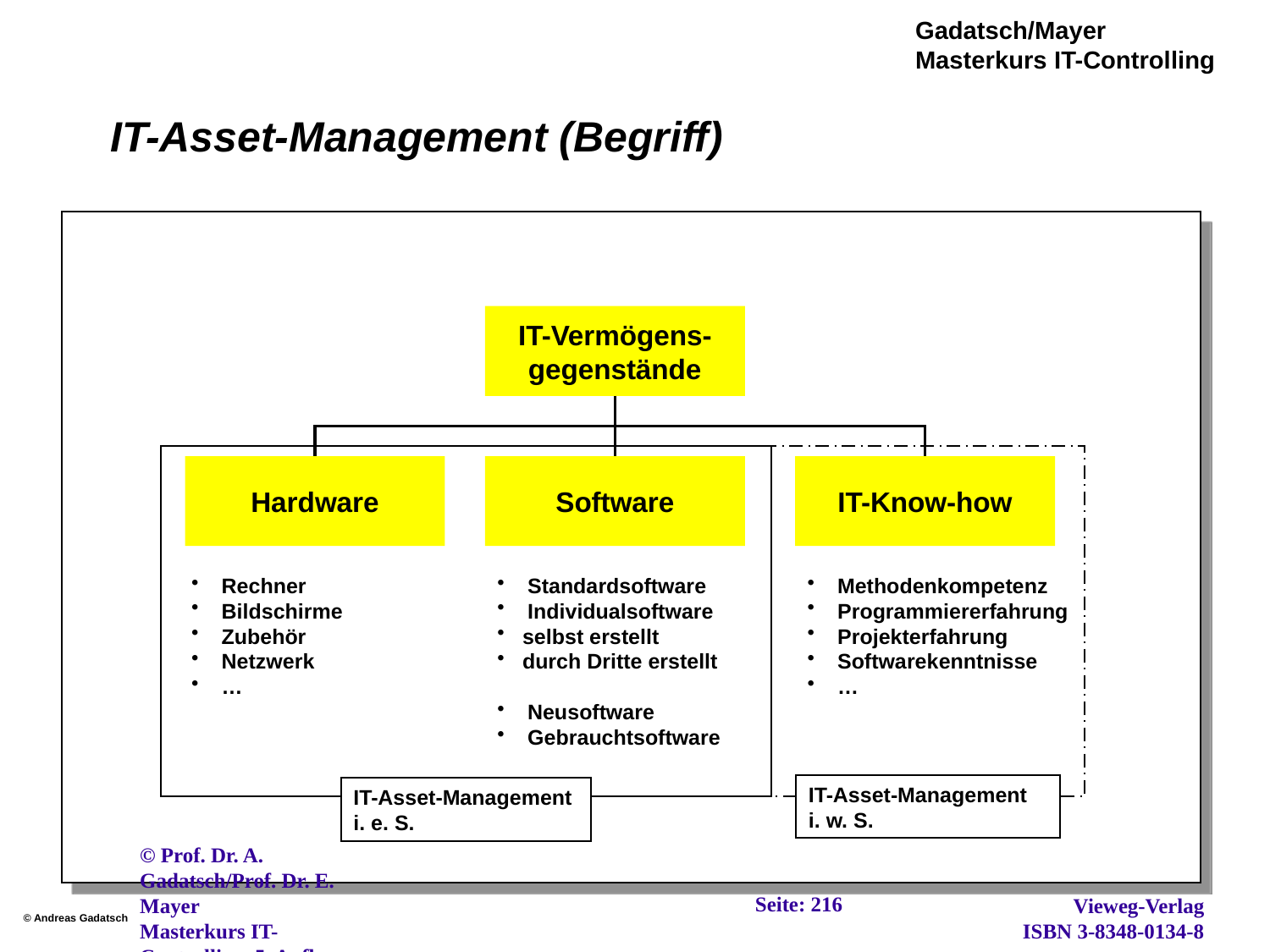

# IT-Asset-Management (Begriff)
IT-Vermögens-
gegenstände

IT-Asset-Management
i. e. S.

IT-Asset-Management
i. w. S.
Hardware
Software
IT-Know-how
Rechner
Bildschirme
Zubehör
Netzwerk
…
Standardsoftware
Individualsoftware
selbst erstellt
durch Dritte erstellt

Neusoftware
Gebrauchtsoftware
Methodenkompetenz
Programmiererfahrung
Projekterfahrung
Softwarekenntnisse
…

Seite: 216

© Prof. Dr. A. Gadatsch/Prof. Dr. E. Mayer
Masterkurs IT-Controlling, 5. Aufl., Wiesbaden, 2012